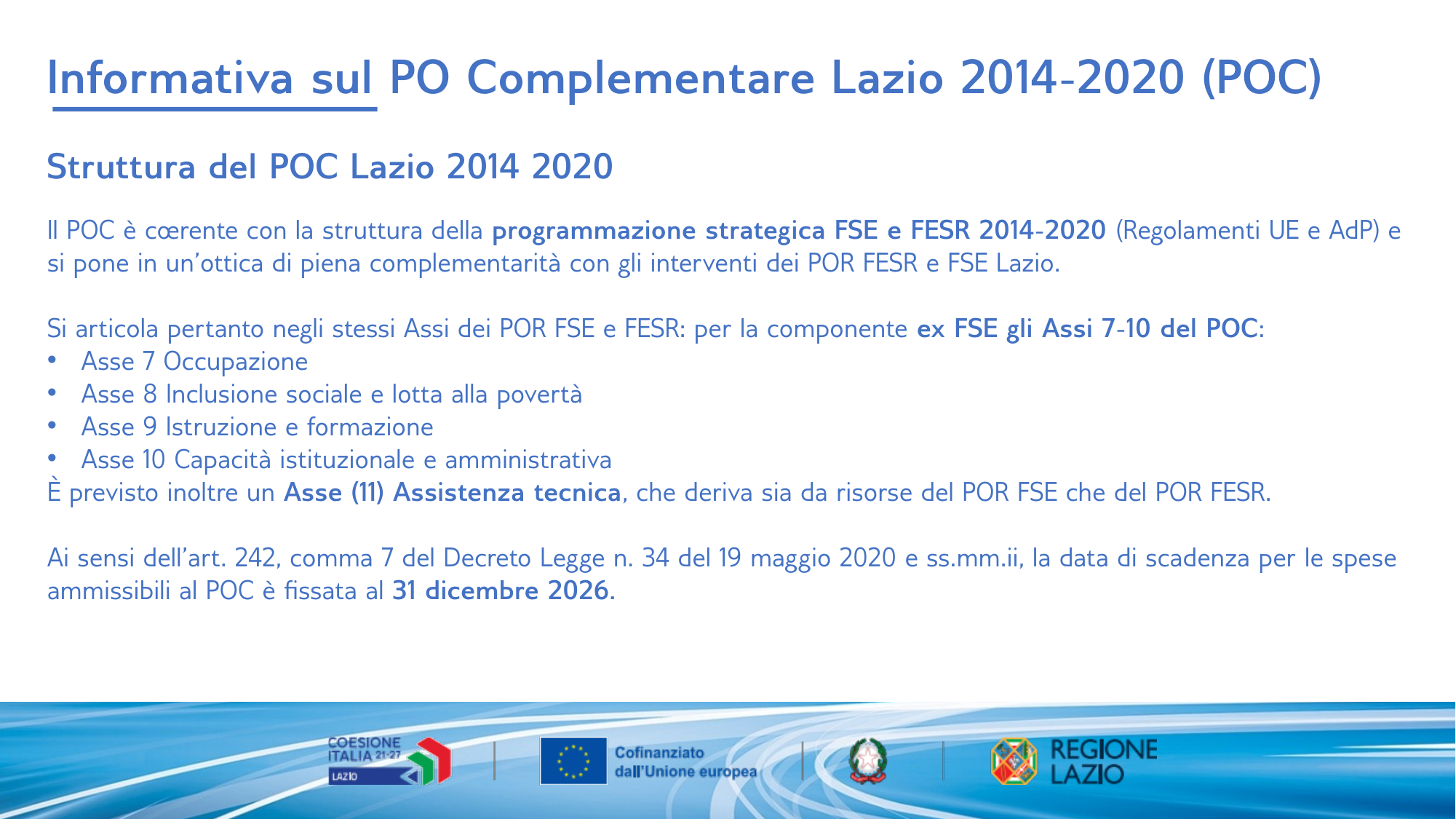

Informativa sul PO Complementare Lazio 2014-2020 (POC)
Struttura del POC Lazio 2014 2020
Il POC è coerente con la struttura della programmazione strategica FSE e FESR 2014-2020 (Regolamenti UE e AdP) e si pone in un’ottica di piena complementarità con gli interventi dei POR FESR e FSE Lazio.

Si articola pertanto negli stessi Assi dei POR FSE e FESR: per la componente ex FSE gli Assi 7-10 del POC:
Asse 7 Occupazione
Asse 8 Inclusione sociale e lotta alla povertà
Asse 9 Istruzione e formazione
Asse 10 Capacità istituzionale e amministrativa
È previsto inoltre un Asse (11) Assistenza tecnica, che deriva sia da risorse del POR FSE che del POR FESR.

Ai sensi dell’art. 242, comma 7 del Decreto Legge n. 34 del 19 maggio 2020 e ss.mm.ii, la data di scadenza per le spese ammissibili al POC è fissata al 31 dicembre 2026.